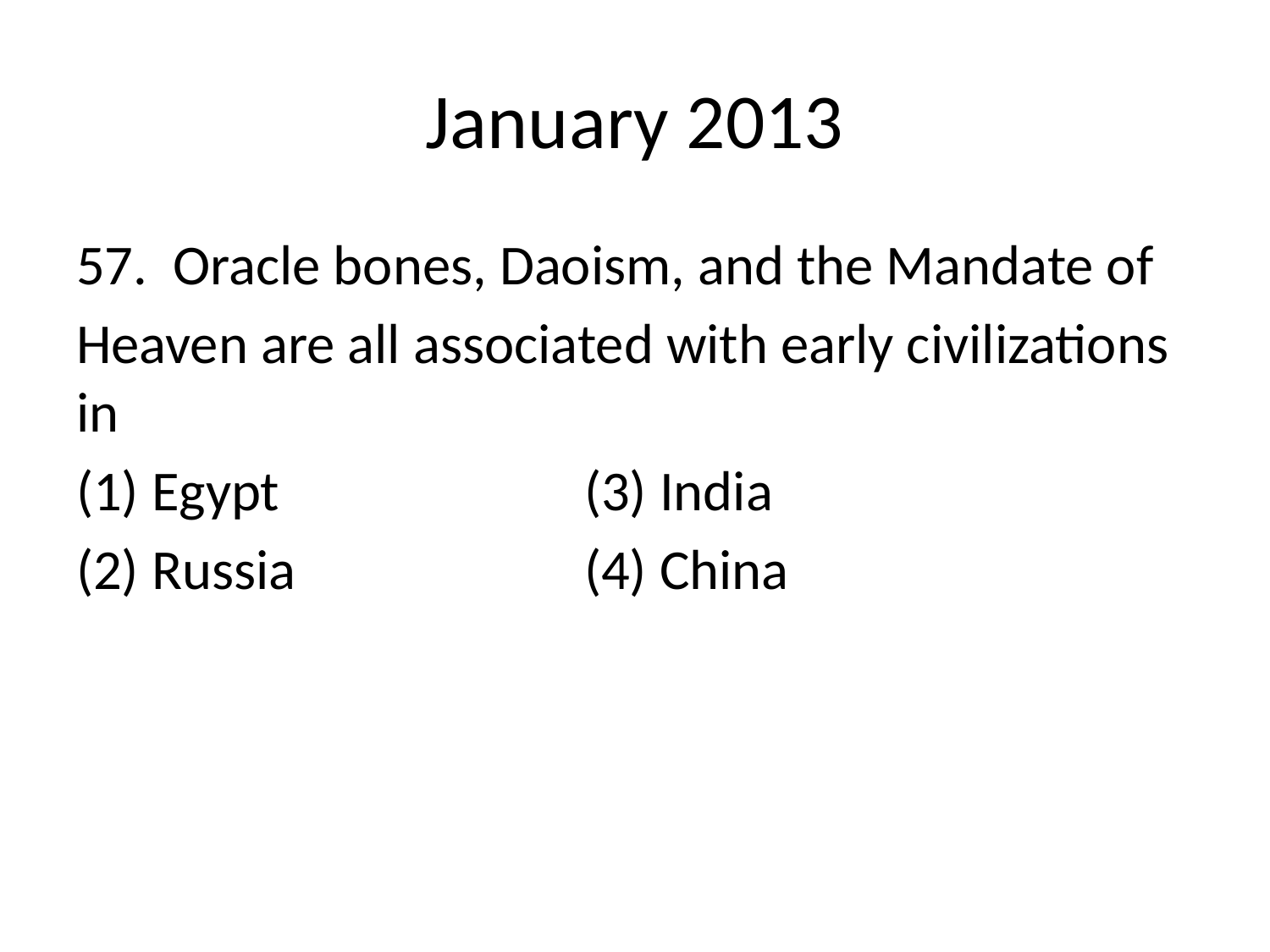

# January 2013
57.  Oracle bones, Daoism, and the Mandate of
Heaven are all associated with early civilizations in
(1) Egypt 			(3) India
(2) Russia			(4) China